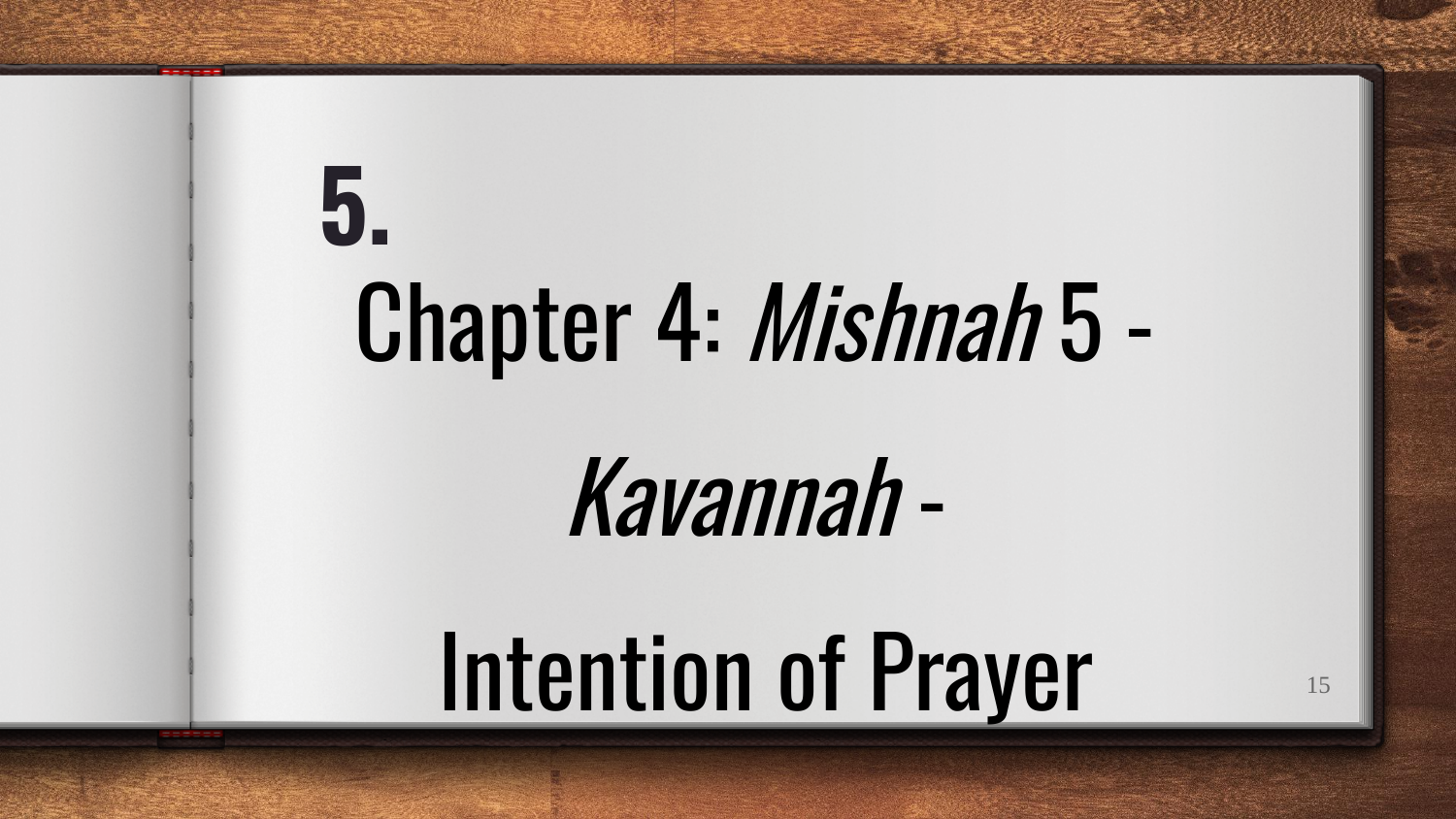

# 5.
Chapter 4: Mishnah 5 -
Kavannah -
Intention of Prayer

15